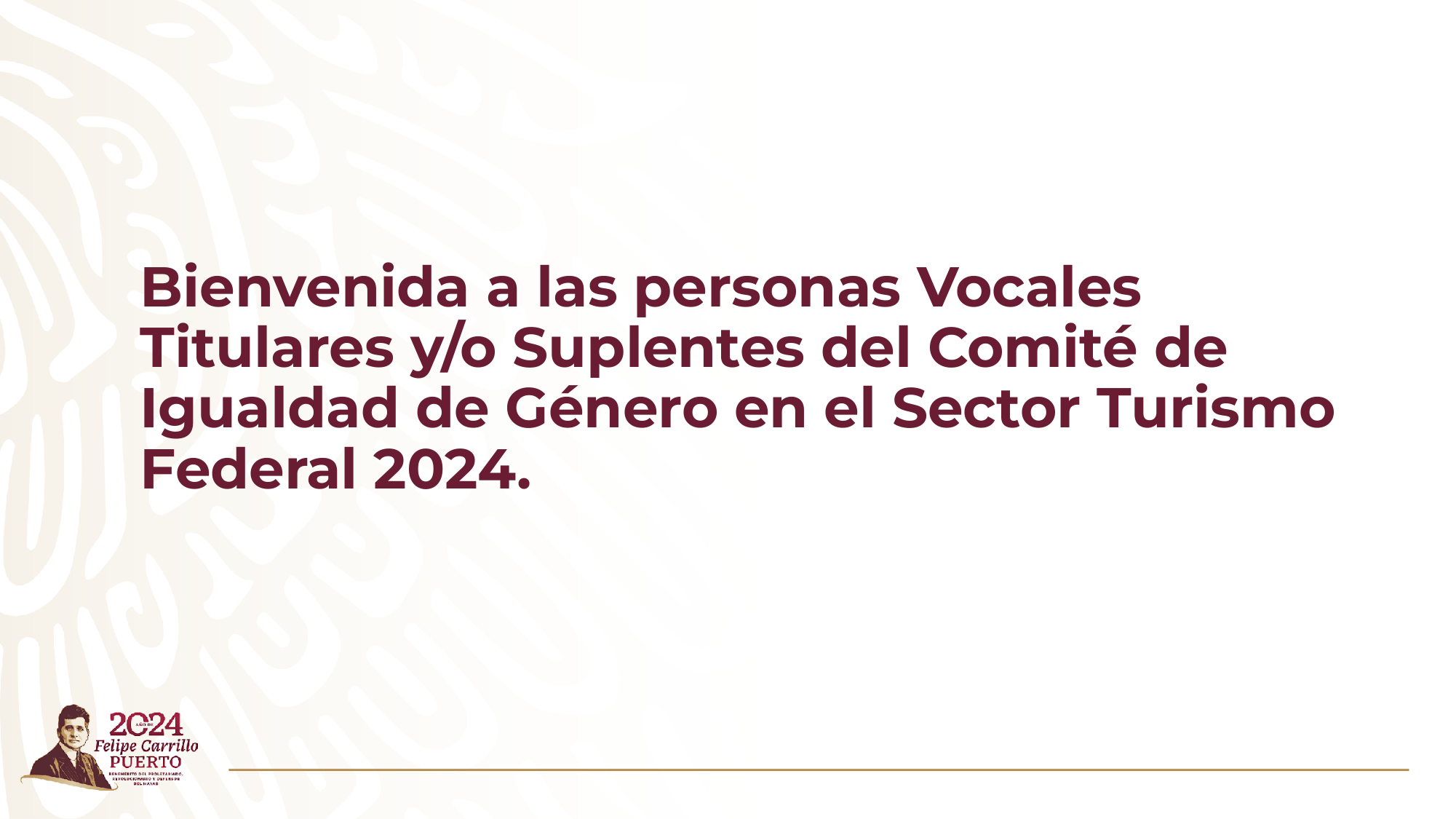

# Bienvenida a las personas Vocales Titulares y/o Suplentes del Comité de  Igualdad de Género en el Sector Turismo Federal 2024.